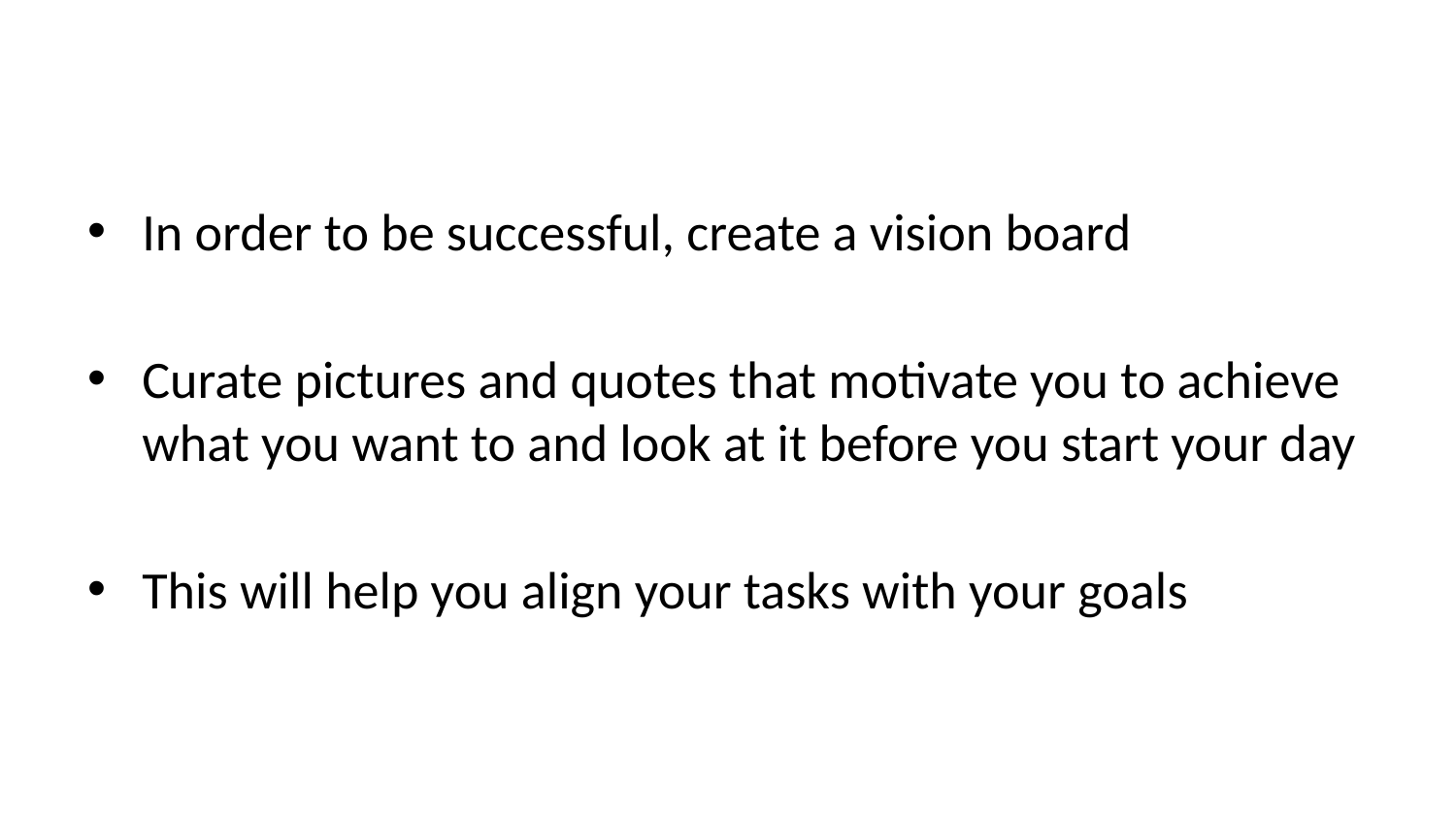

In order to be successful, create a vision board

Curate pictures and quotes that motivate you to achieve what you want to and look at it before you start your day

This will help you align your tasks with your goals